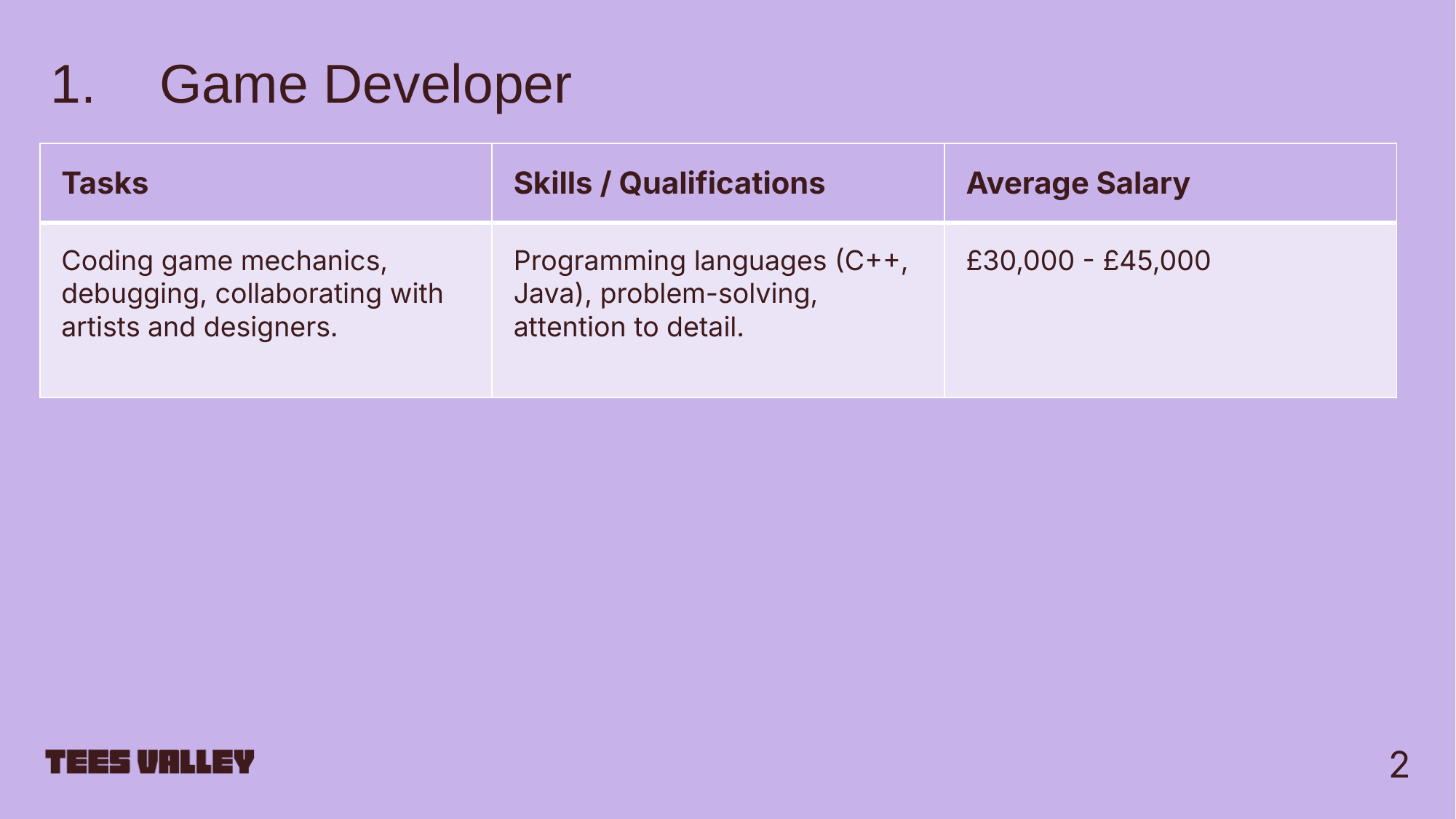

# 1.	Game Developer
| Tasks | Skills / Qualifications | Average Salary |
| --- | --- | --- |
| Coding game mechanics, debugging, collaborating with artists and designers. | Programming languages (C++, Java), problem-solving, attention to detail. | £30,000 - £45,000 |